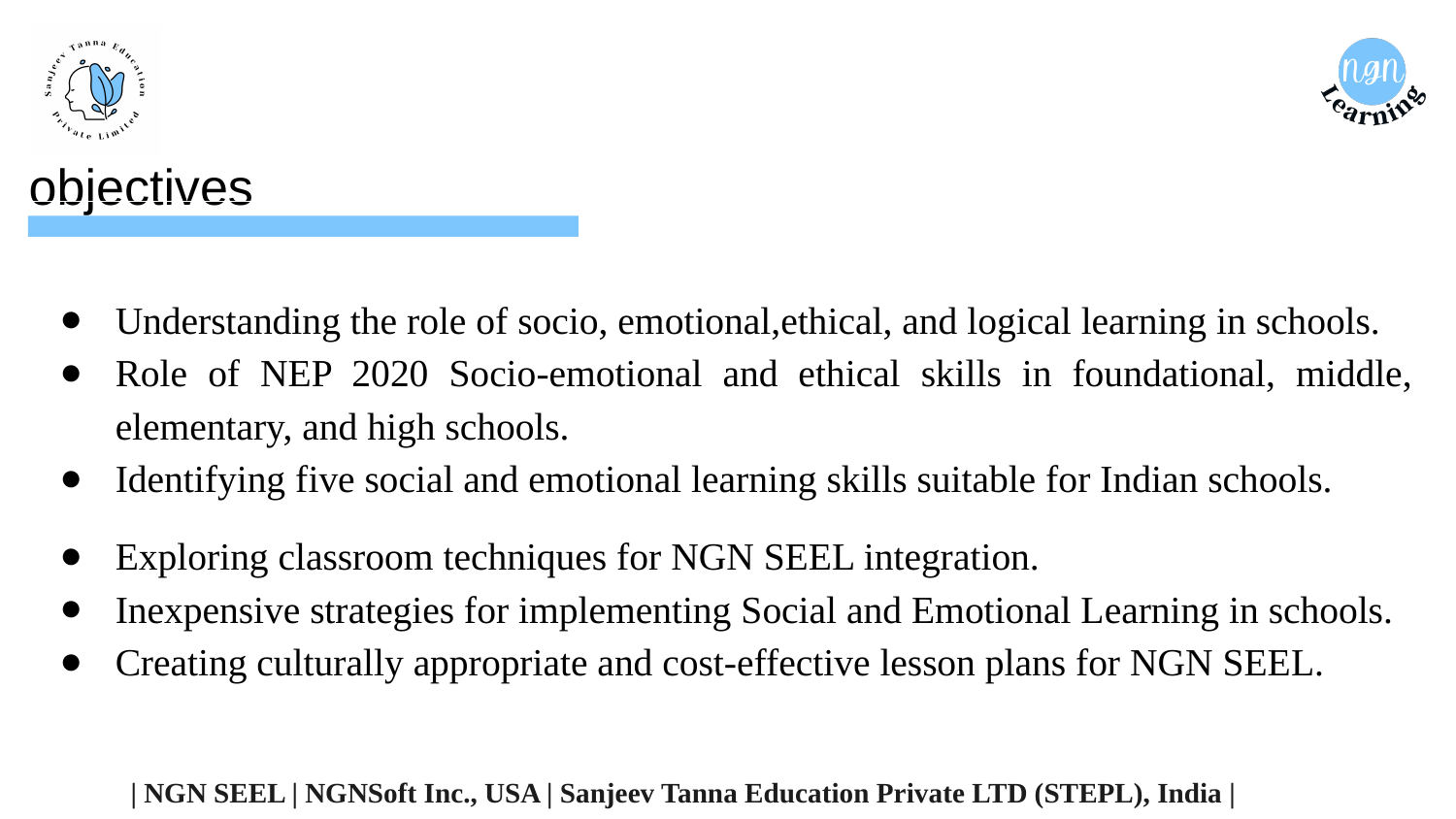

objectives

Understanding the role of socio, emotional,ethical, and logical learning in schools.
Role of NEP 2020 Socio-emotional and ethical skills in foundational, middle, elementary, and high schools.
Identifying five social and emotional learning skills suitable for Indian schools.
Exploring classroom techniques for NGN SEEL integration.
Inexpensive strategies for implementing Social and Emotional Learning in schools.
Creating culturally appropriate and cost-effective lesson plans for NGN SEEL.